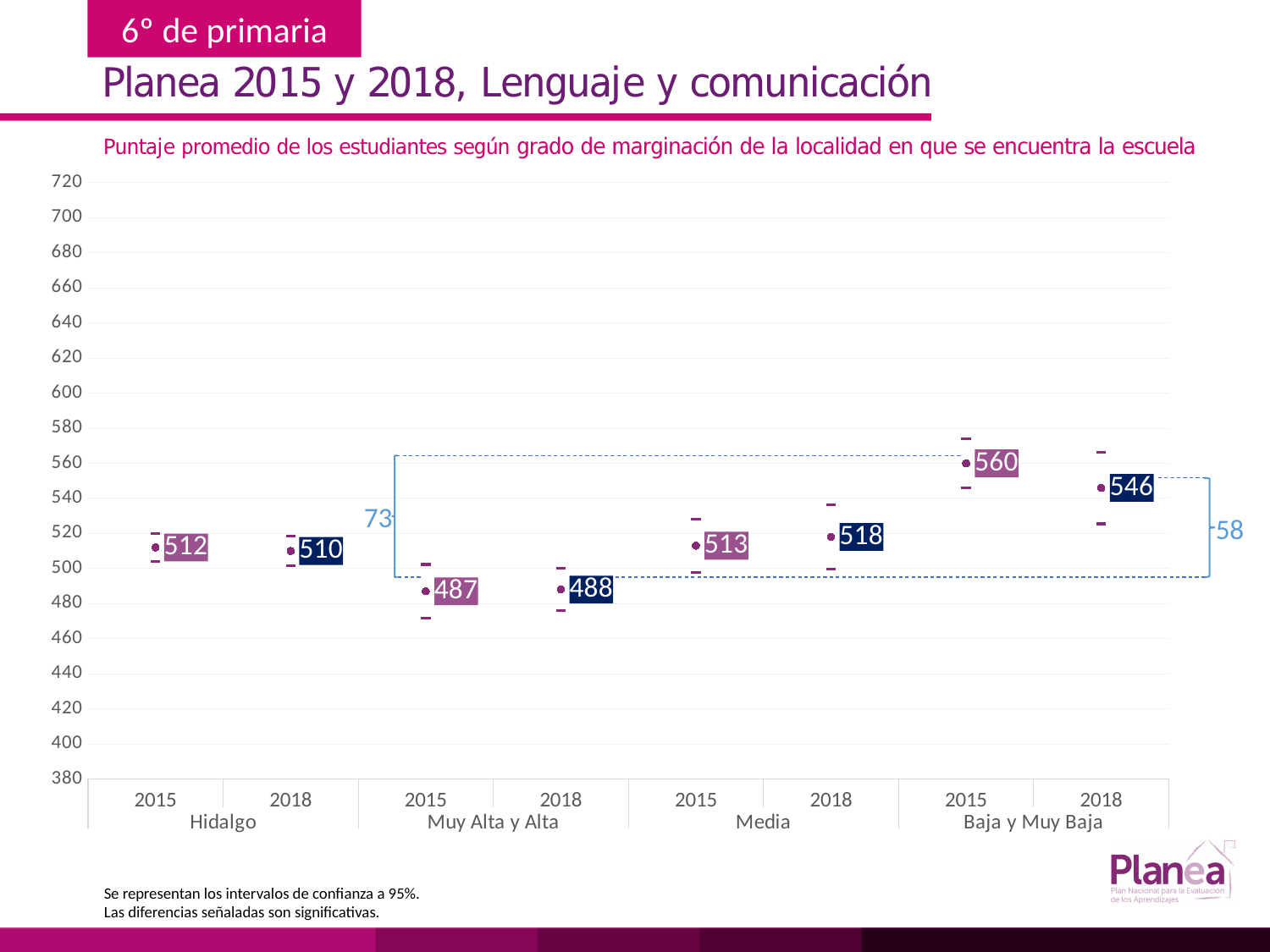

Planea 2015 y 2018, Lenguaje y comunicación

Puntaje promedio de los estudiantes según grado de marginación de la localidad en que se encuentra la escuela

### Chart

| Category |  |  |  |
|---|---|---|---|
| 2015 | 504.04 | 519.96 | 512.0 |
| 2018 | 501.443 | 518.557 | 510.0 |
| 2015 | 471.677 | 502.323 | 487.0 |
| 2018 | 475.861 | 500.139 | 488.0 |
| 2015 | 497.876 | 528.124 | 513.0 |
| 2018 | 499.692 | 536.308 | 518.0 |
| 2015 | 546.07 | 573.93 | 560.0 |
| 2018 | 525.503 | 566.497 | 546.0 |
73

58
Se representan los intervalos de confianza a 95%.
Las diferencias señaladas son significativas.